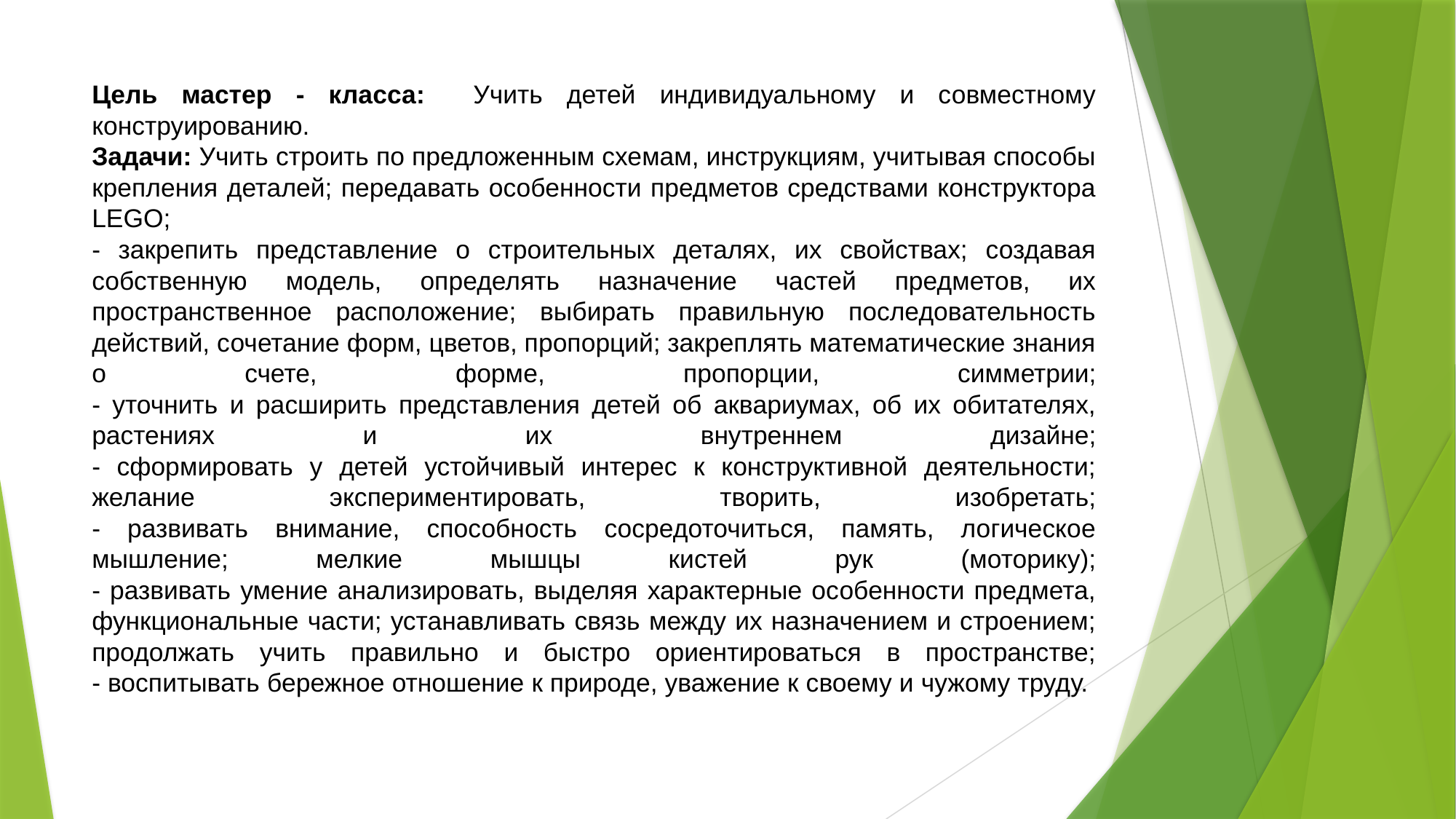

# Цель мастер - класса:  Учить детей индивидуальному и совместному конструированию. Задачи: Учить строить по предложенным схемам, инструкциям, учитывая способы крепления деталей; передавать особенности предметов средствами конструктора LEGO; - закрепить представление о строительных деталях, их свойствах; создавая собственную модель, определять назначение частей предметов, их пространственное расположение; выбирать правильную последовательность действий, сочетание форм, цветов, пропорций; закреплять математические знания о счете, форме, пропорции, симметрии; - уточнить и расширить представления детей об аквариумах, об их обитателях, растениях и их внутреннем дизайне; - сформировать у детей устойчивый интерес к конструктивной деятельности; желание экспериментировать, творить, изобретать; - развивать внимание, способность сосредоточиться, память, логическое мышление; мелкие мышцы кистей рук (моторику); - развивать умение анализировать, выделяя характерные особенности предмета, функциональные части; устанавливать связь между их назначением и строением; продолжать учить правильно и быстро ориентироваться в пространстве; - воспитывать бережное отношение к природе, уважение к своему и чужому труду.